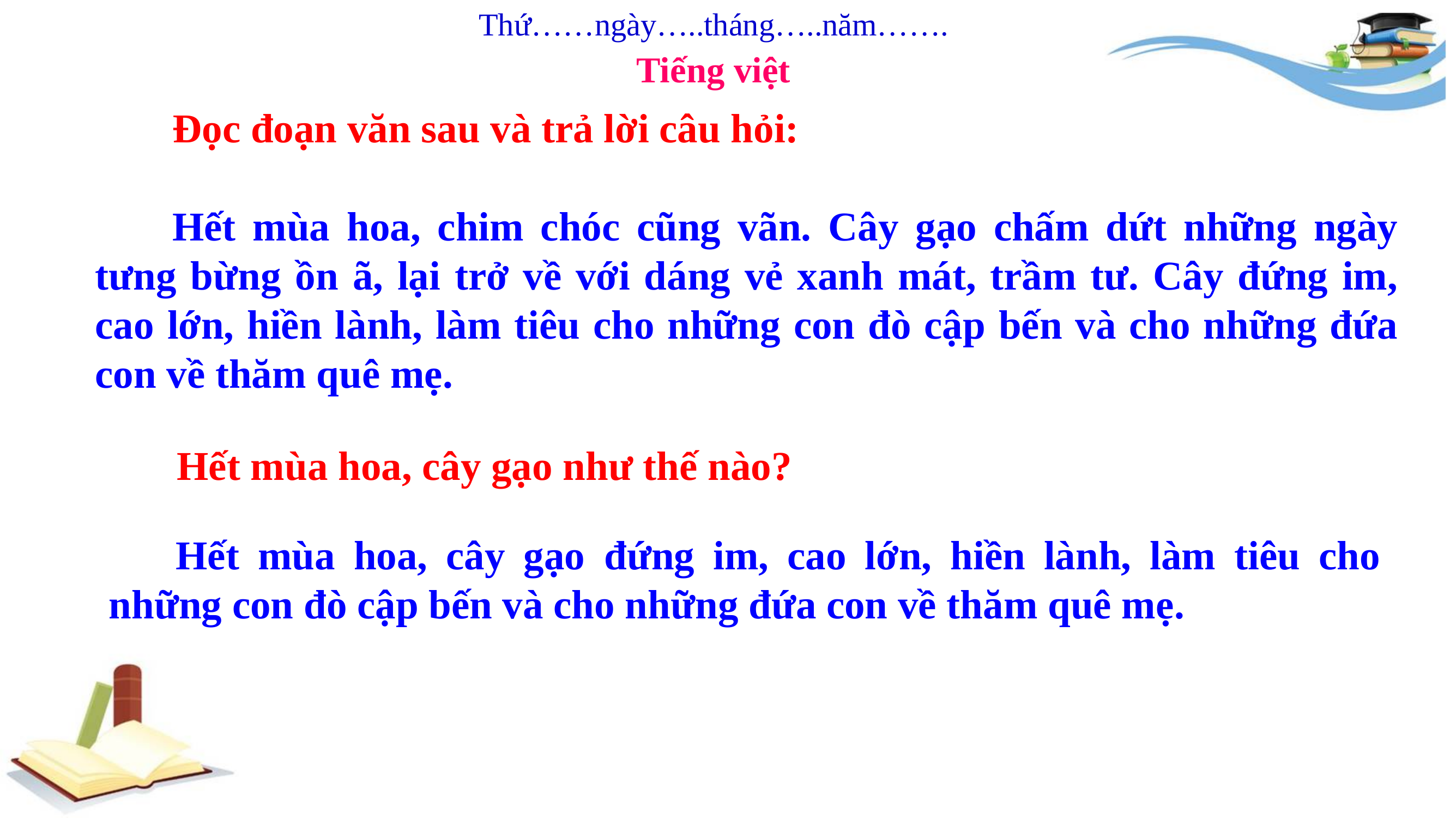

Thứ……ngày…..tháng…..năm…….
Tiếng việt
Đọc đoạn văn sau và trả lời câu hỏi:

Hết mùa hoa, chim chóc cũng vãn. Cây gạo chấm dứt những ngày tưng bừng ồn ã, lại trở về với dáng vẻ xanh mát, trầm tư. Cây đứng im, cao lớn, hiền lành, làm tiêu cho những con đò cập bến và cho những đứa con về thăm quê mẹ.
Hết mùa hoa, cây gạo như thế nào?
Hết mùa hoa, cây gạo đứng im, cao lớn, hiền lành, làm tiêu cho những con đò cập bến và cho những đứa con về thăm quê mẹ.